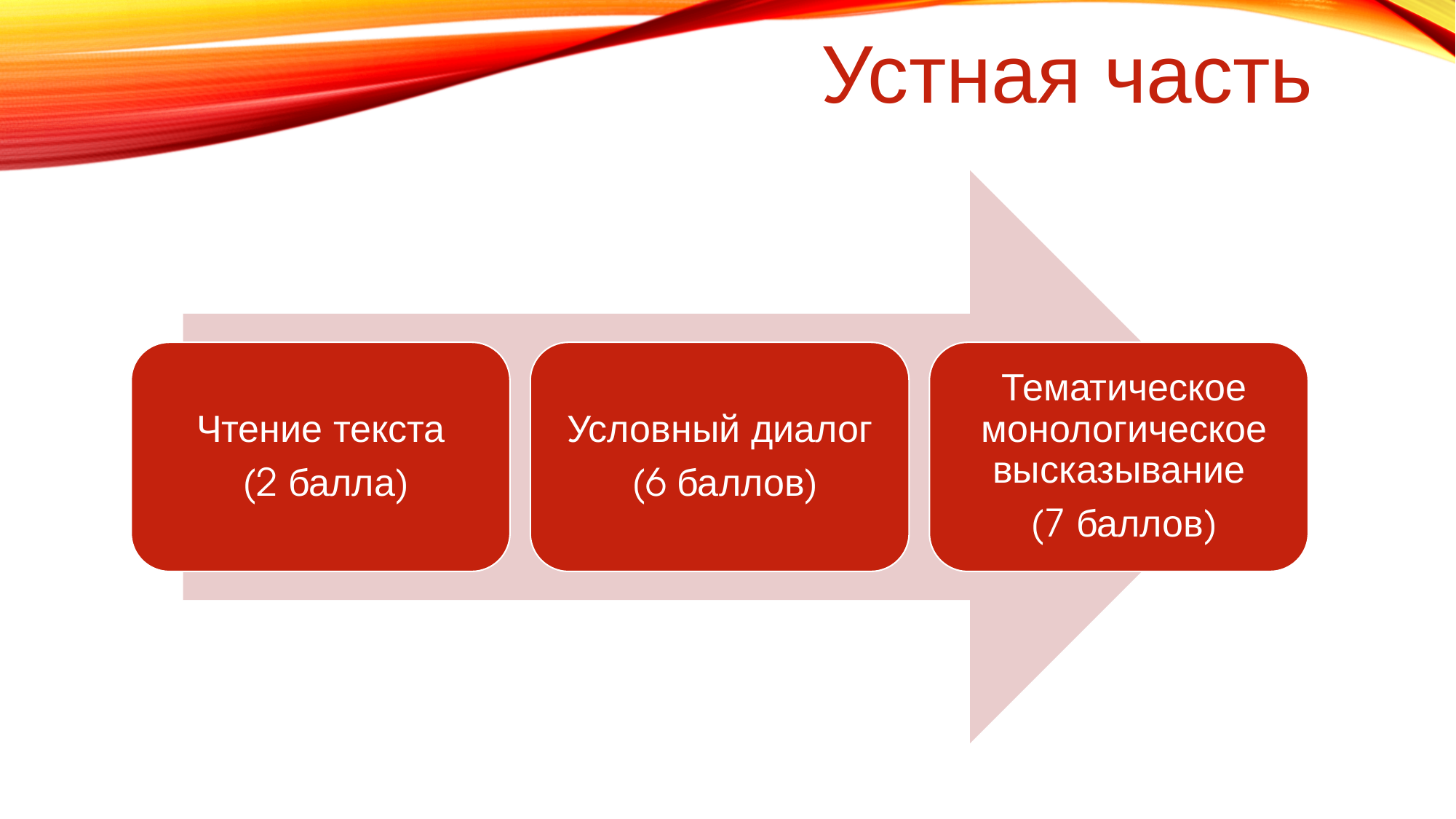

Устная часть
Чтение текста
(2 балла)
Условный диалог
(6 баллов)
Тематическое монологическое высказывание
(7 баллов)